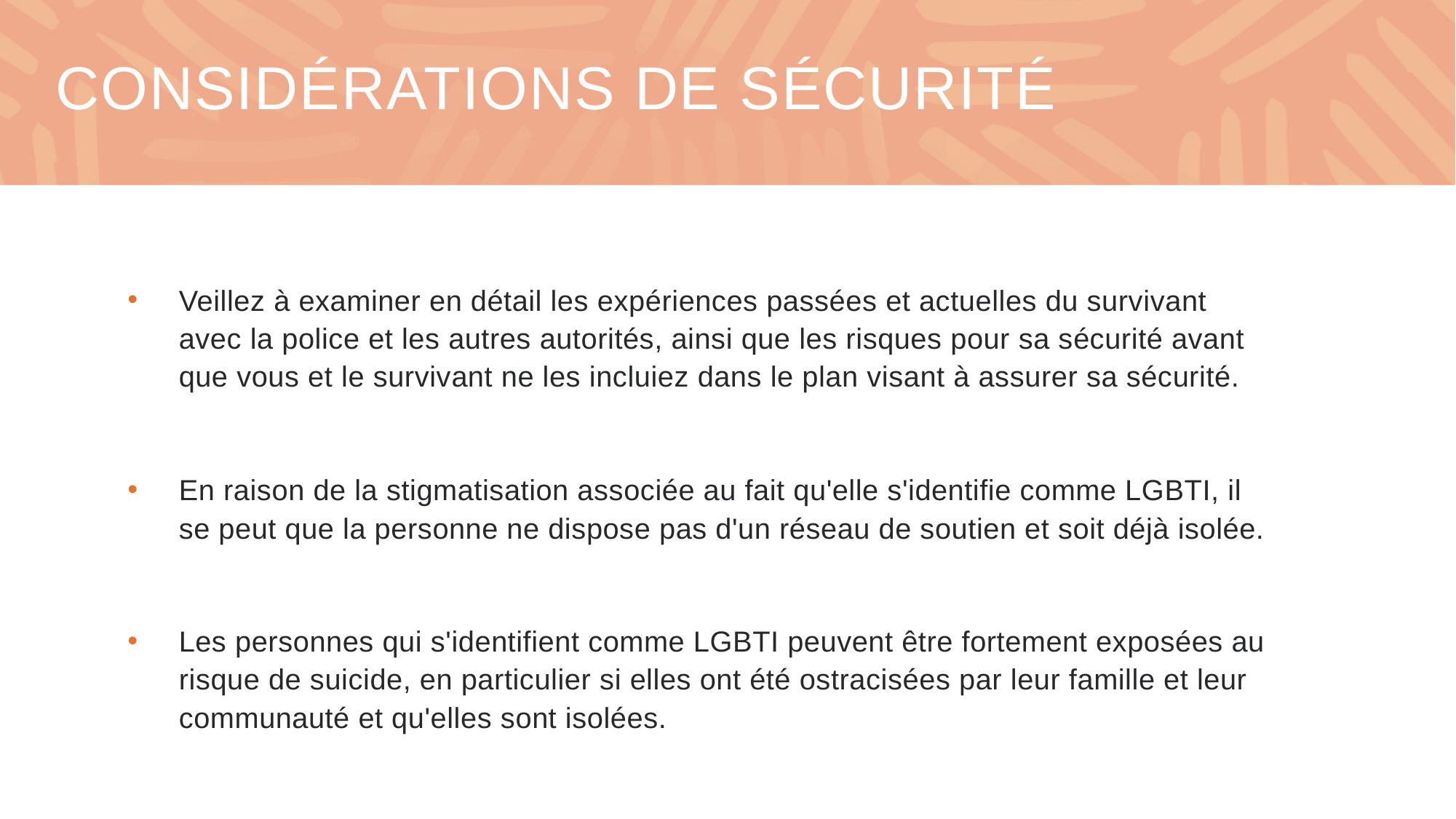

# Considérations de sécurité
Veillez à examiner en détail les expériences passées et actuelles du survivant avec la police et les autres autorités, ainsi que les risques pour sa sécurité avant que vous et le survivant ne les incluiez dans le plan visant à assurer sa sécurité.

En raison de la stigmatisation associée au fait qu'elle s'identifie comme LGBTI, il se peut que la personne ne dispose pas d'un réseau de soutien et soit déjà isolée.

Les personnes qui s'identifient comme LGBTI peuvent être fortement exposées au risque de suicide, en particulier si elles ont été ostracisées par leur famille et leur communauté et qu'elles sont isolées.